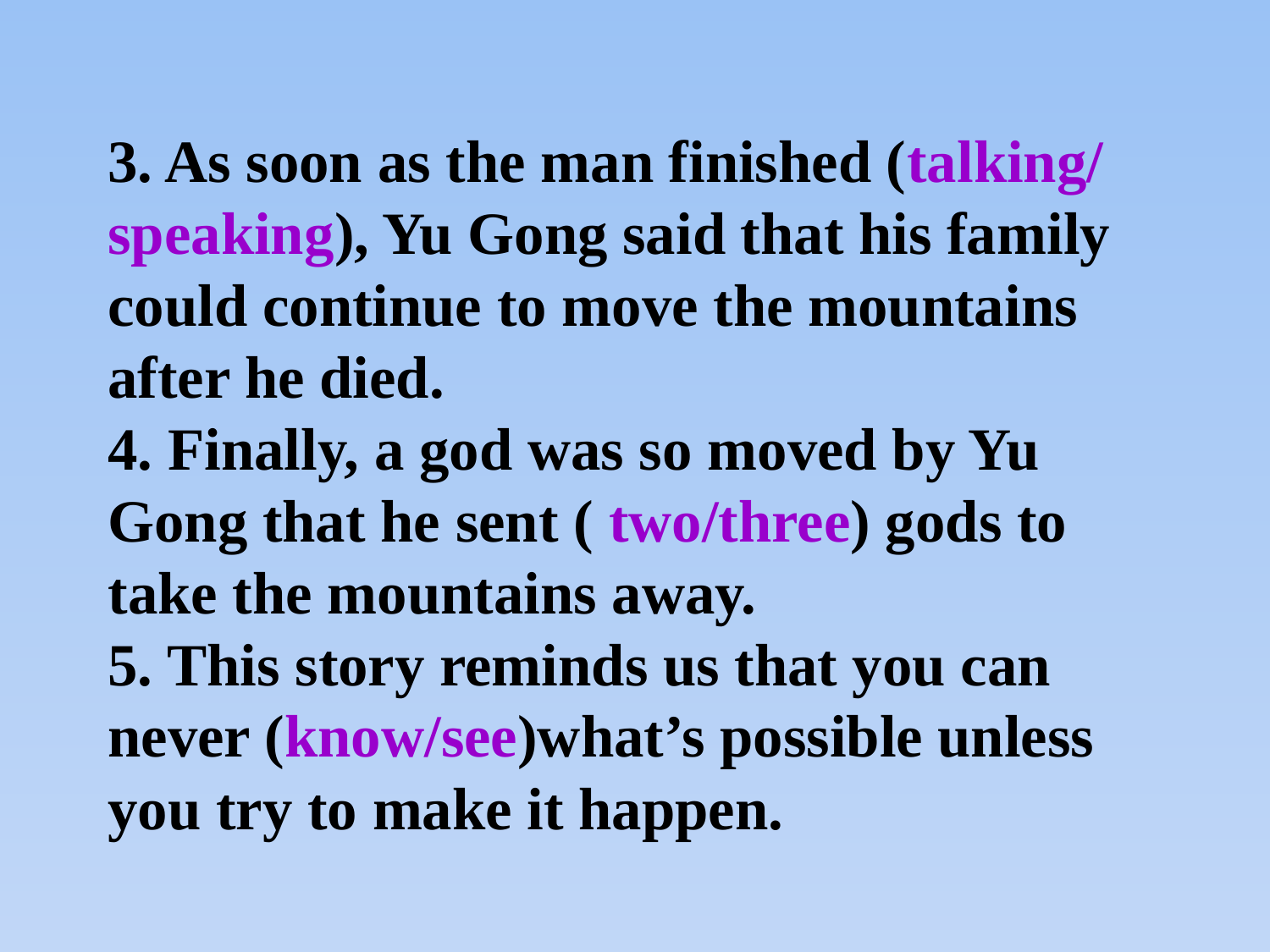

3. As soon as the man finished (talking/    speaking), Yu Gong said that his family could continue to move the mountains after he died.
4. Finally, a god was so moved by Yu Gong that he sent ( two/three) gods to take the mountains away.
5. This story reminds us that you can never (know/see)what’s possible unless you try to make it happen.